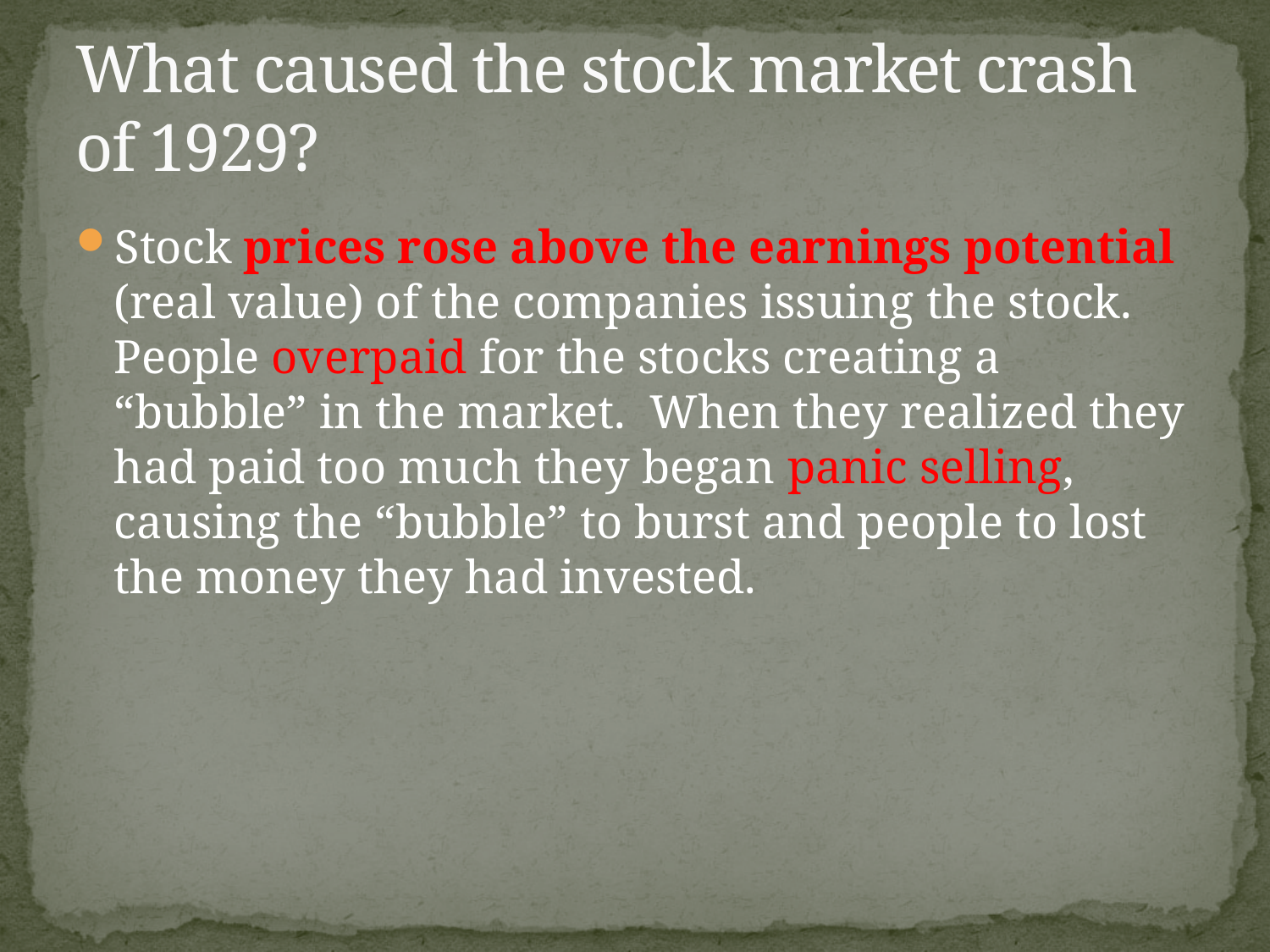

# What caused the stock market crash of 1929?
Stock prices rose above the earnings potential (real value) of the companies issuing the stock.  People overpaid for the stocks creating a “bubble” in the market.  When they realized they had paid too much they began panic selling, causing the “bubble” to burst and people to lost the money they had invested.